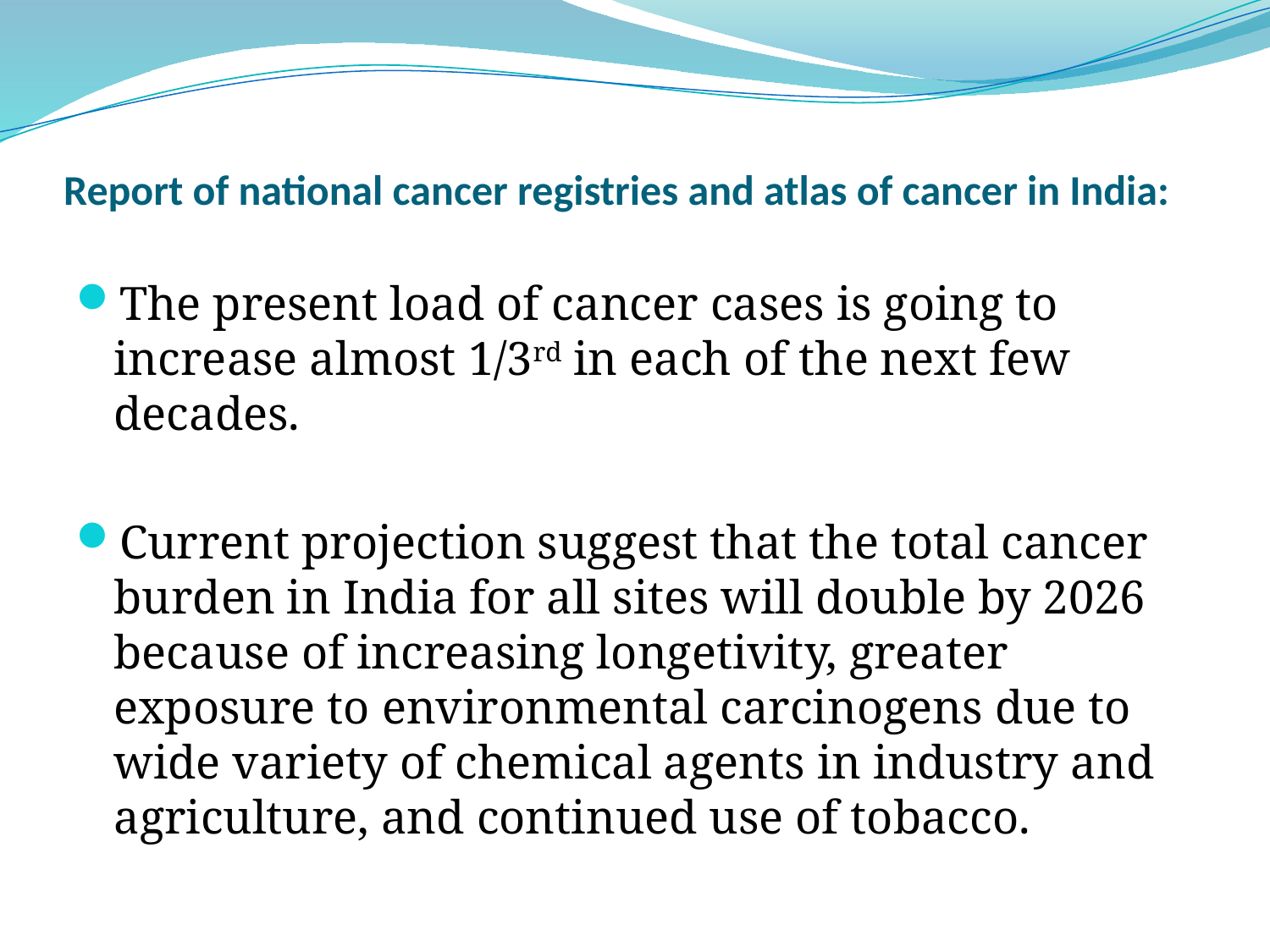

# Report of national cancer registries and atlas of cancer in India:
The present load of cancer cases is going to increase almost 1/3rd in each of the next few decades.

Current projection suggest that the total cancer burden in India for all sites will double by 2026 because of increasing longetivity, greater exposure to environmental carcinogens due to wide variety of chemical agents in industry and agriculture, and continued use of tobacco.